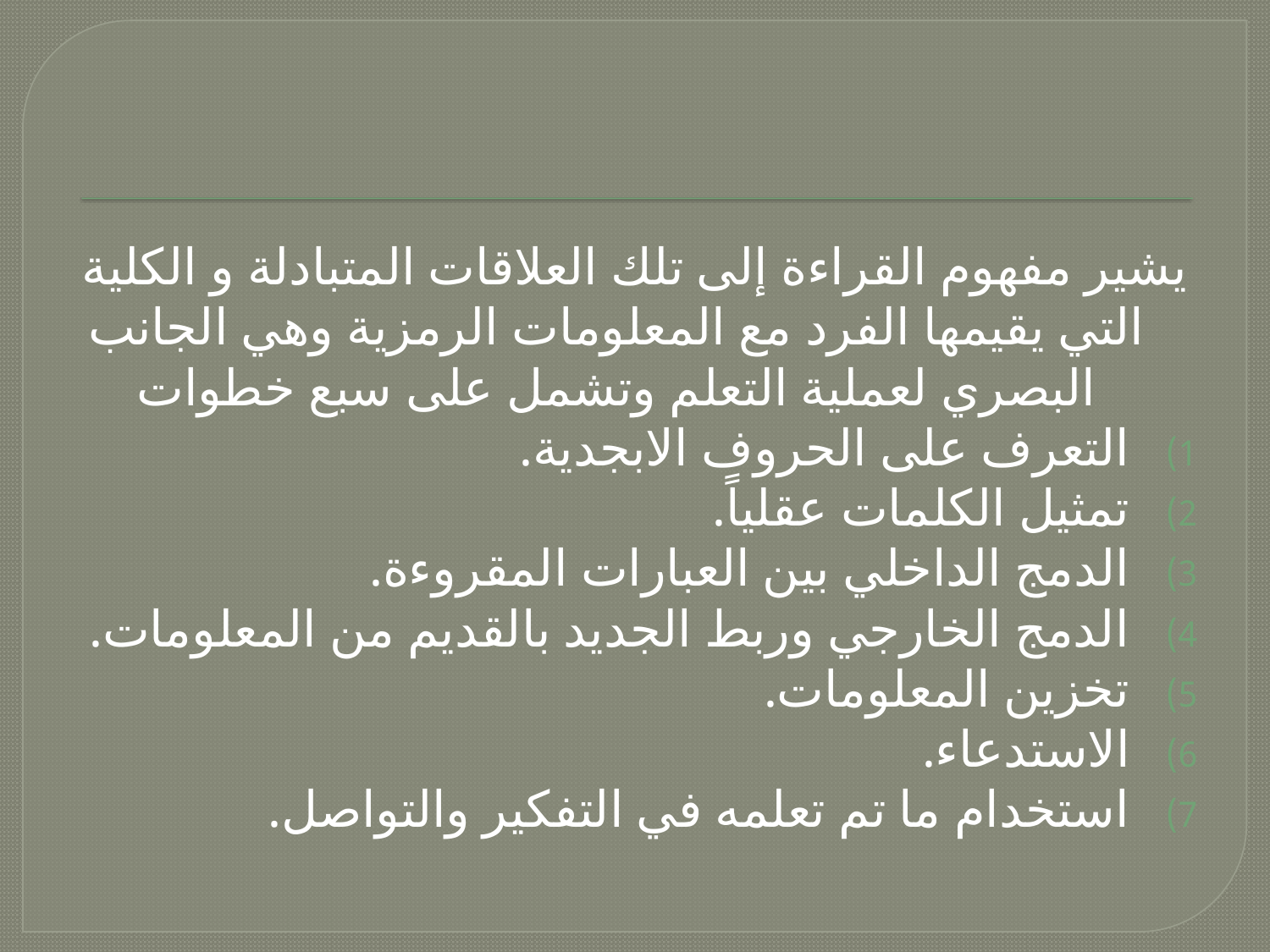

#
يشير مفهوم القراءة إلى تلك العلاقات المتبادلة و الكلية التي يقيمها الفرد مع المعلومات الرمزية وهي الجانب البصري لعملية التعلم وتشمل على سبع خطوات
التعرف على الحروف الابجدية.
تمثيل الكلمات عقلياً.
الدمج الداخلي بين العبارات المقروءة.
الدمج الخارجي وربط الجديد بالقديم من المعلومات.
تخزين المعلومات.
الاستدعاء.
استخدام ما تم تعلمه في التفكير والتواصل.